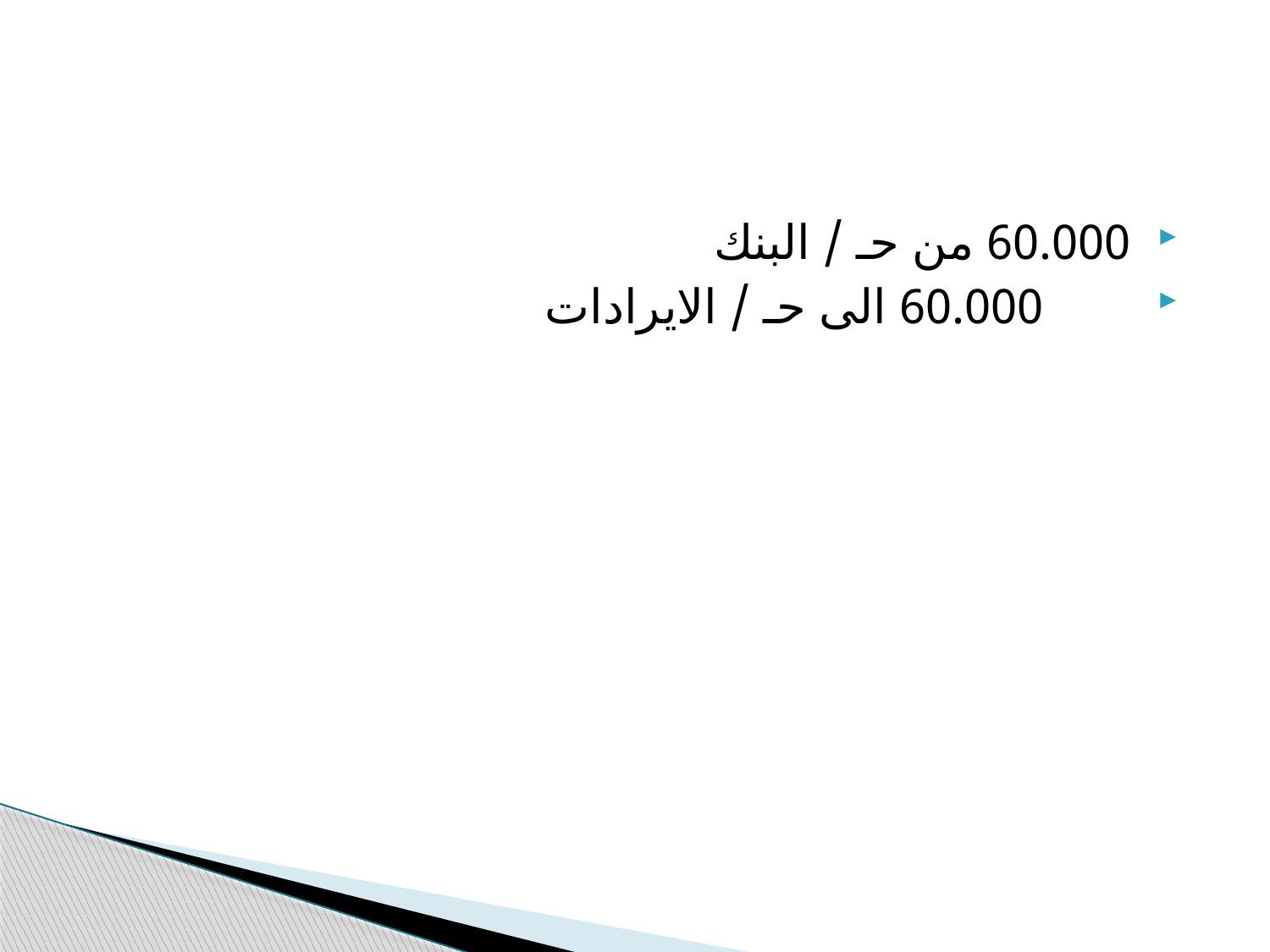

#
 60.000 من حـ / البنك
        60.000 الى حـ / الايرادات